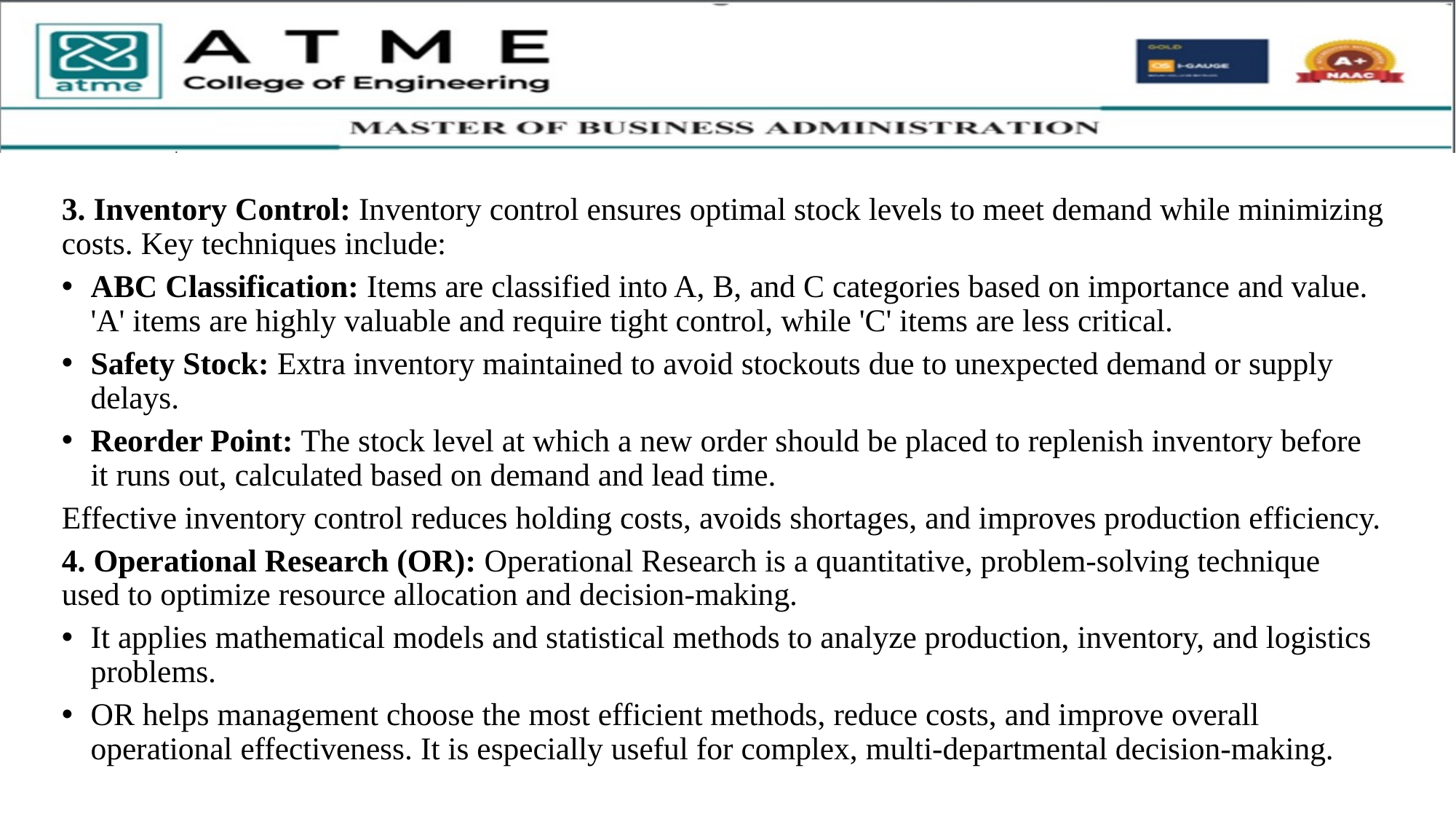

3. Inventory Control: Inventory control ensures optimal stock levels to meet demand while minimizing costs. Key techniques include:
ABC Classification: Items are classified into A, B, and C categories based on importance and value. 'A' items are highly valuable and require tight control, while 'C' items are less critical.
Safety Stock: Extra inventory maintained to avoid stockouts due to unexpected demand or supply delays.
Reorder Point: The stock level at which a new order should be placed to replenish inventory before it runs out, calculated based on demand and lead time.
Effective inventory control reduces holding costs, avoids shortages, and improves production efficiency.
4. Operational Research (OR): Operational Research is a quantitative, problem-solving technique used to optimize resource allocation and decision-making.
It applies mathematical models and statistical methods to analyze production, inventory, and logistics problems.
OR helps management choose the most efficient methods, reduce costs, and improve overall operational effectiveness. It is especially useful for complex, multi-departmental decision-making.